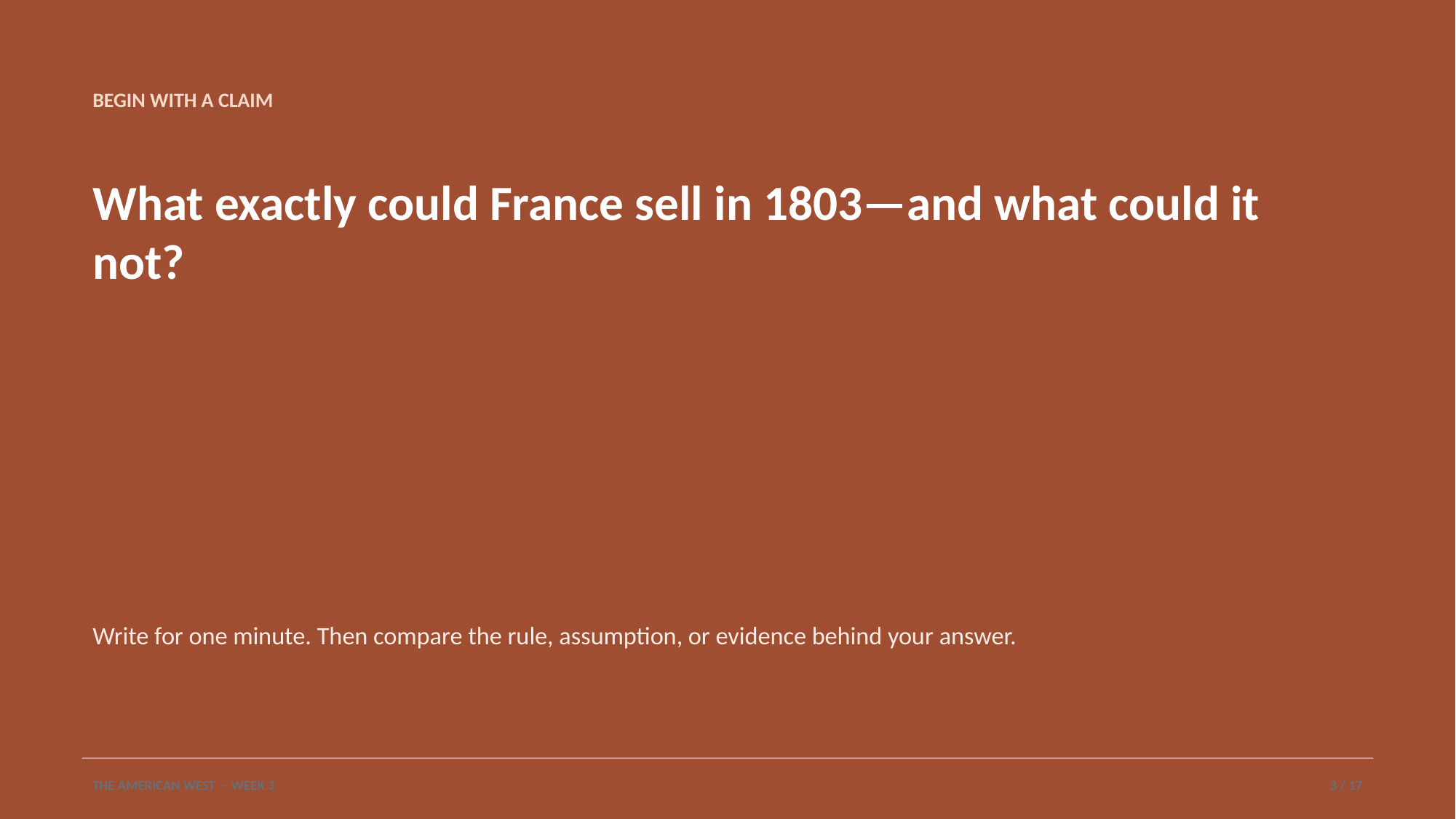

BEGIN WITH A CLAIM
What exactly could France sell in 1803—and what could it not?
Write for one minute. Then compare the rule, assumption, or evidence behind your answer.

THE AMERICAN WEST  ·  WEEK 3
3 / 17